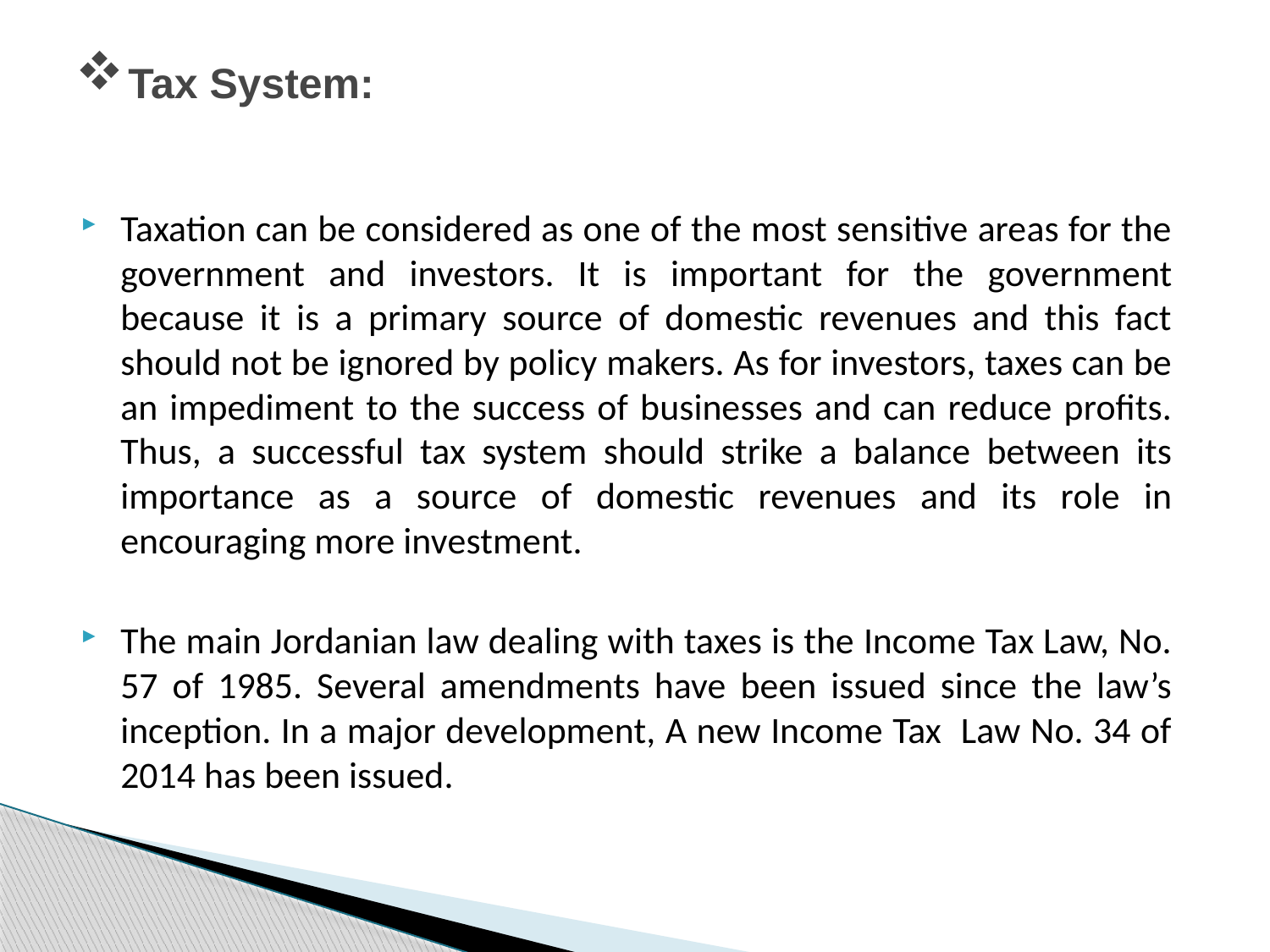

# Tax System:

Taxation can be considered as one of the most sensitive areas for the government and investors. It is important for the government because it is a primary source of domestic revenues and this fact should not be ignored by policy makers. As for investors, taxes can be an impediment to the success of businesses and can reduce profits. Thus, a successful tax system should strike a balance between its importance as a source of domestic revenues and its role in encouraging more investment.

The main Jordanian law dealing with taxes is the Income Tax Law, No. 57 of 1985. Several amendments have been issued since the law’s inception. In a major development, A new Income Tax  Law No. 34 of 2014 has been issued.